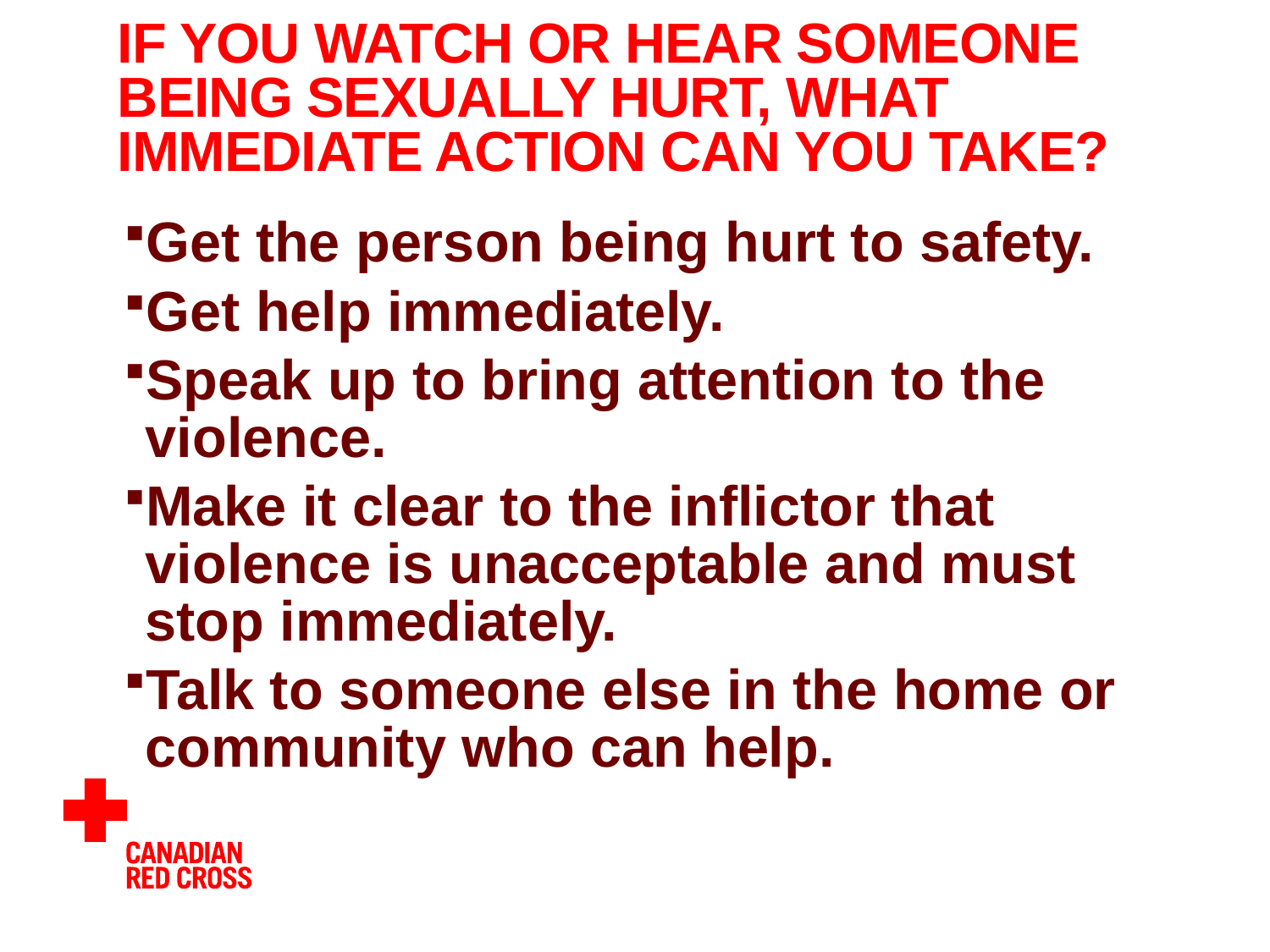

# If you watch or hear someone being sexually hurt, what immediate action can you take?
Get the person being hurt to safety.
Get help immediately.
Speak up to bring attention to the violence.
Make it clear to the inflictor that violence is unacceptable and must stop immediately.
Talk to someone else in the home or community who can help.